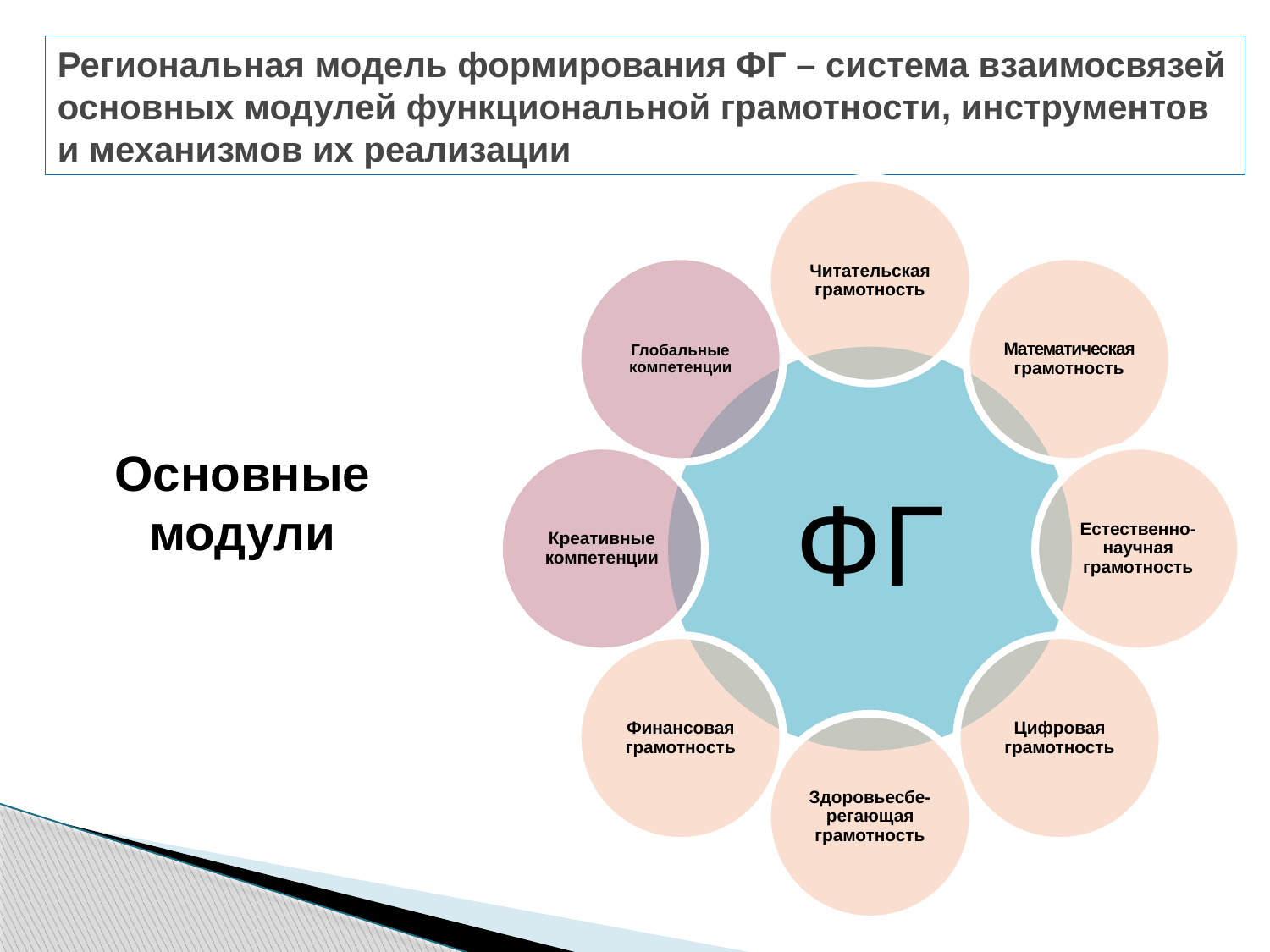

# Региональная модель формирования ФГ – система взаимосвязей основных модулей функциональной грамотности, инструментов и механизмов их реализации
ФГ
Читательская грамотность
Математическая грамотность
Естественно-научная грамотность
Цифровая грамотность
Здоровьесбе-регающая грамотность
Финансовая грамотность
Креативные компетенции
Глобальные компетенции
Основные
модули